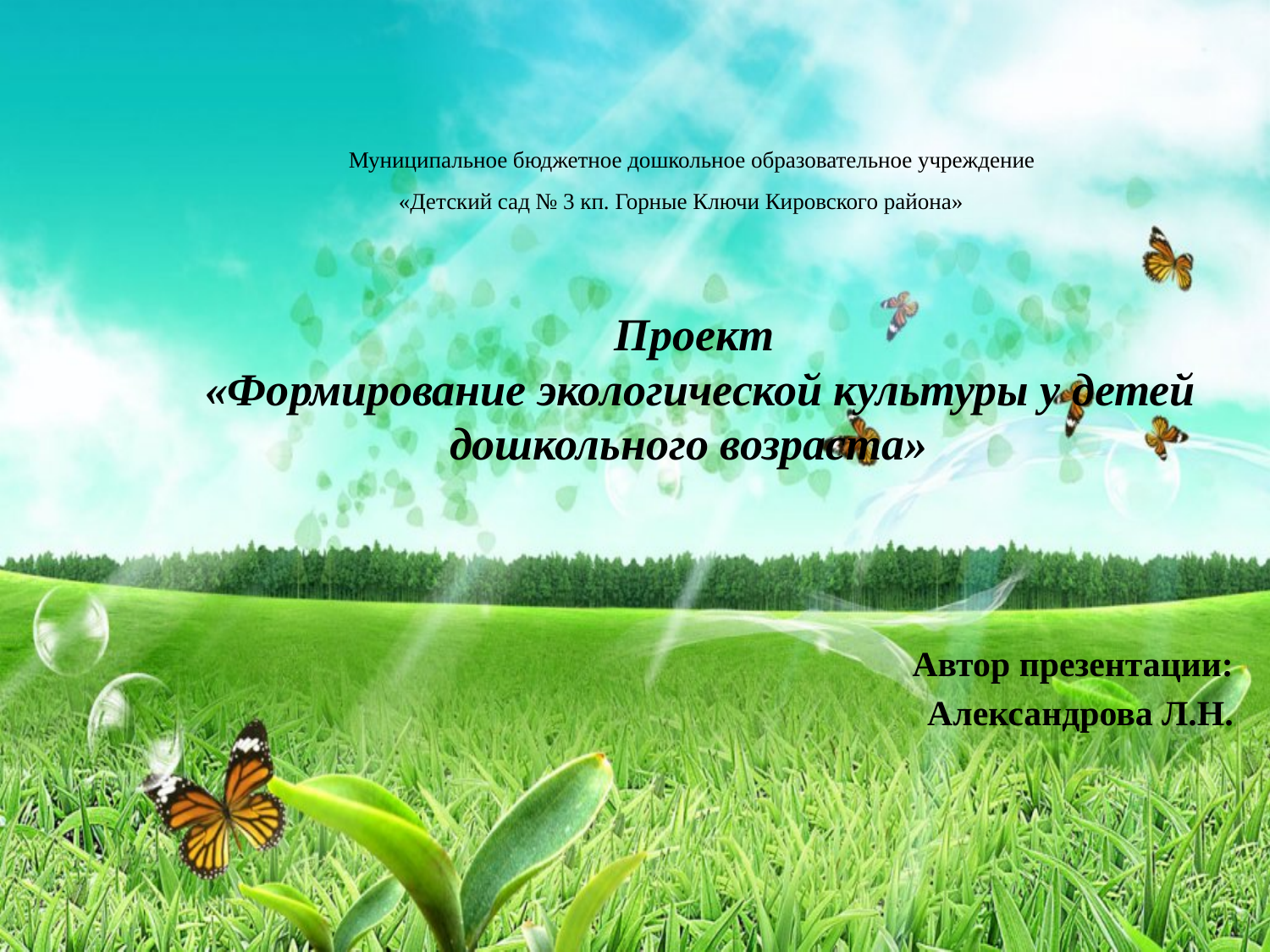

# Муниципальное бюджетное дошкольное образовательное учреждение «Детский сад № 3 кп. Горные Ключи Кировского района» Проект «Формирование экологической культуры у детей дошкольного возраста»
Автор презентации:
Александрова Л.Н.